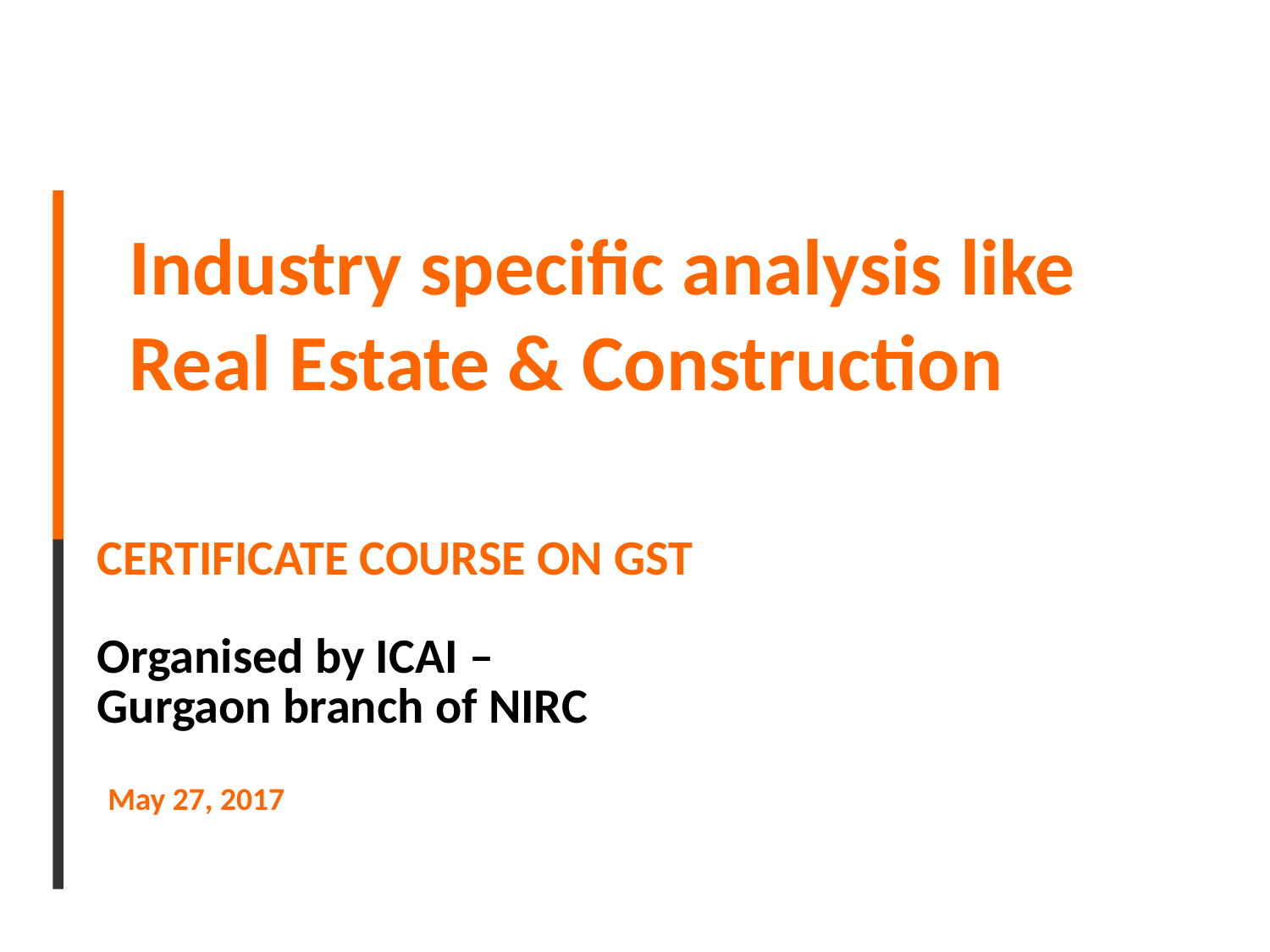

Industry specific analysis like Real Estate & Construction
# Certificate Course on GST Organised by ICAI – Gurgaon branch of NIRC
May 27, 2017